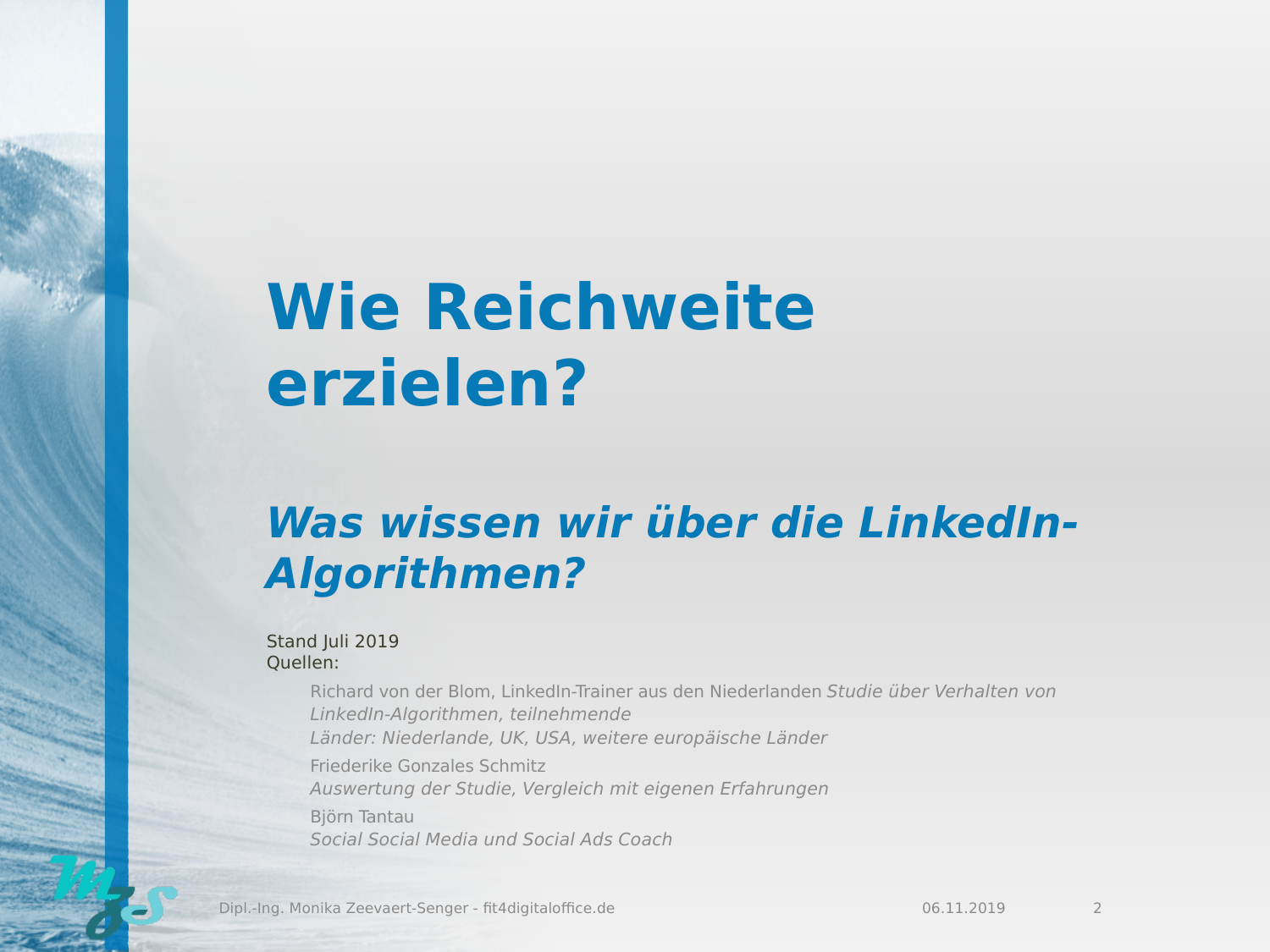

# Wie Reichweite erzielen? Was wissen wir über die LinkedIn-Algorithmen?
Stand Juli 2019
Quellen:
Richard von der Blom, LinkedIn-Trainer aus den Niederlanden Studie über Verhalten von LinkedIn-Algorithmen, teilnehmende
Länder: Niederlande, UK, USA, weitere europäische Länder
Friederike Gonzales Schmitz
Auswertung der Studie, Vergleich mit eigenen Erfahrungen
Björn Tantau
Social Social Media und Social Ads Coach

Dipl.-Ing. Monika Zeevaert-Senger - fit4digitaloffice.de
06.11.2019
2